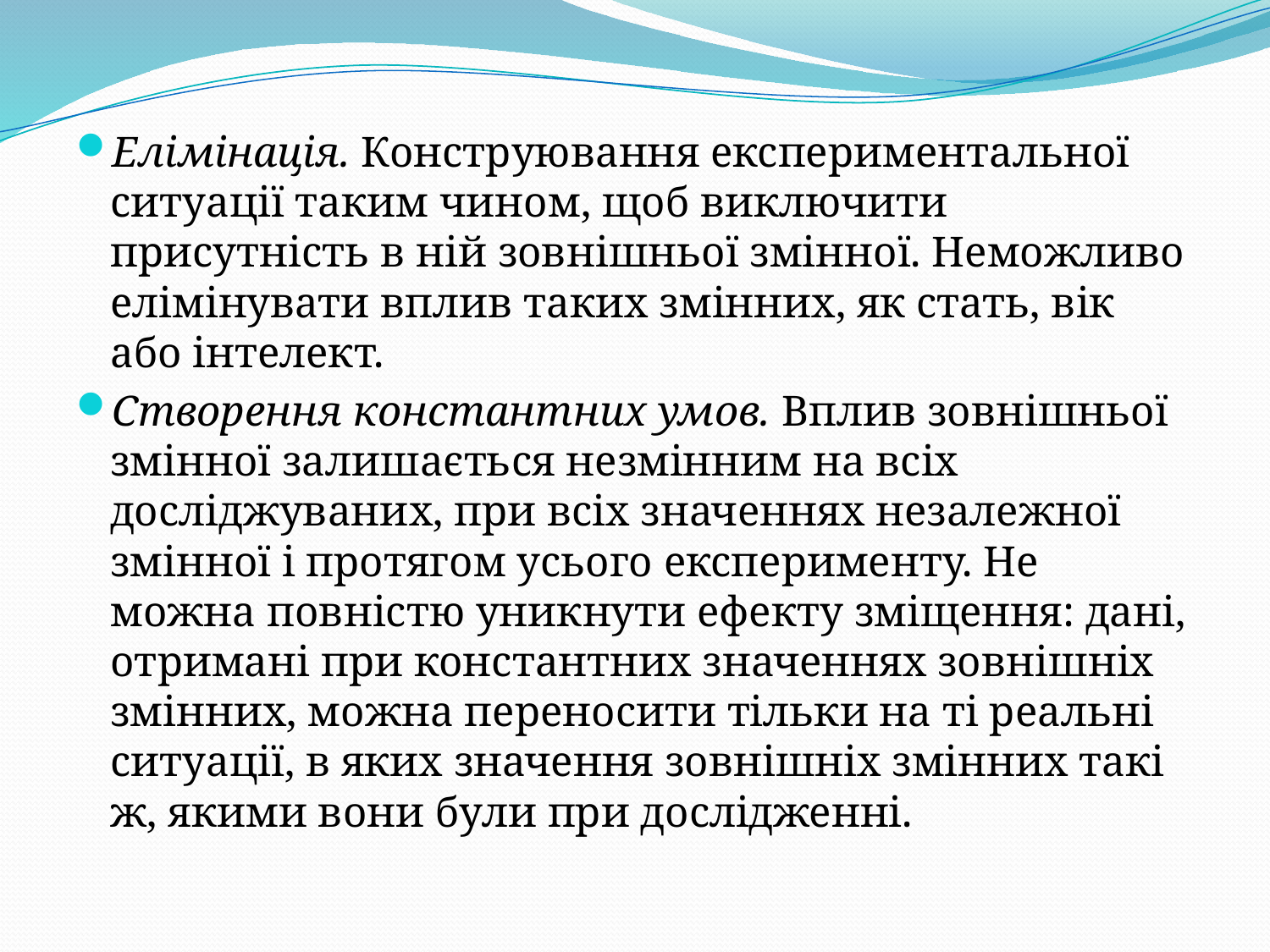

Елімінація. Конструювання експериментальної ситуації таким чином, щоб виключити присутність в ній зовнішньої змінної. Неможливо елімінувати вплив таких змінних, як стать, вік або інтелект.
Створення константних умов. Вплив зовнішньої змінної залишається незмінним на всіх досліджуваних, при всіх значеннях незалежної змінної і протягом усього експерименту. Не можна повністю уникнути ефекту зміщення: дані, отримані при константних значеннях зовнішніх змінних, можна переносити тільки на ті реальні ситуації, в яких значення зовнішніх змінних такі ж, якими вони були при дослідженні.